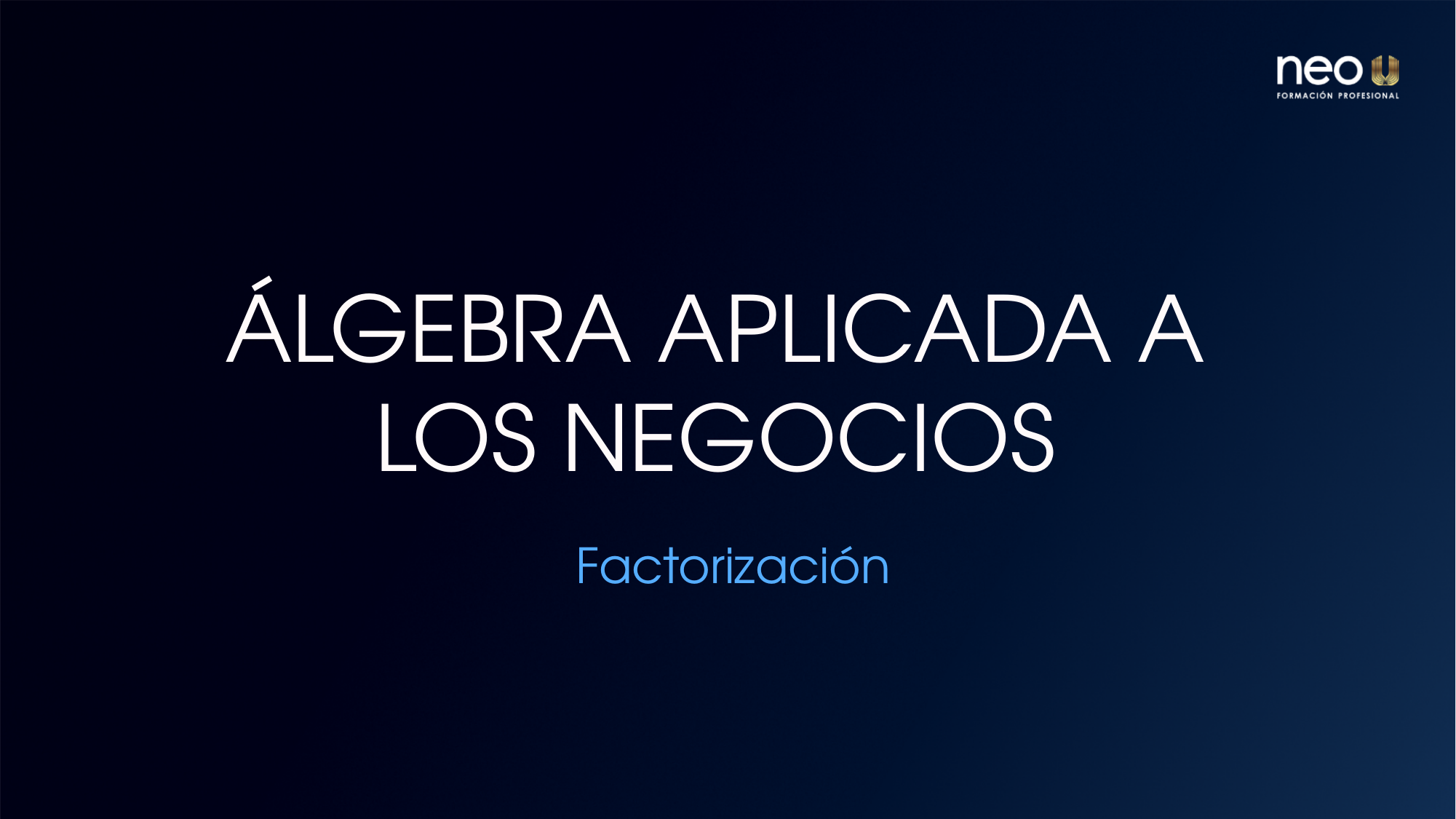

# ÁLGEBRA APLICADA A LOS NEGOCIOS
Factorización